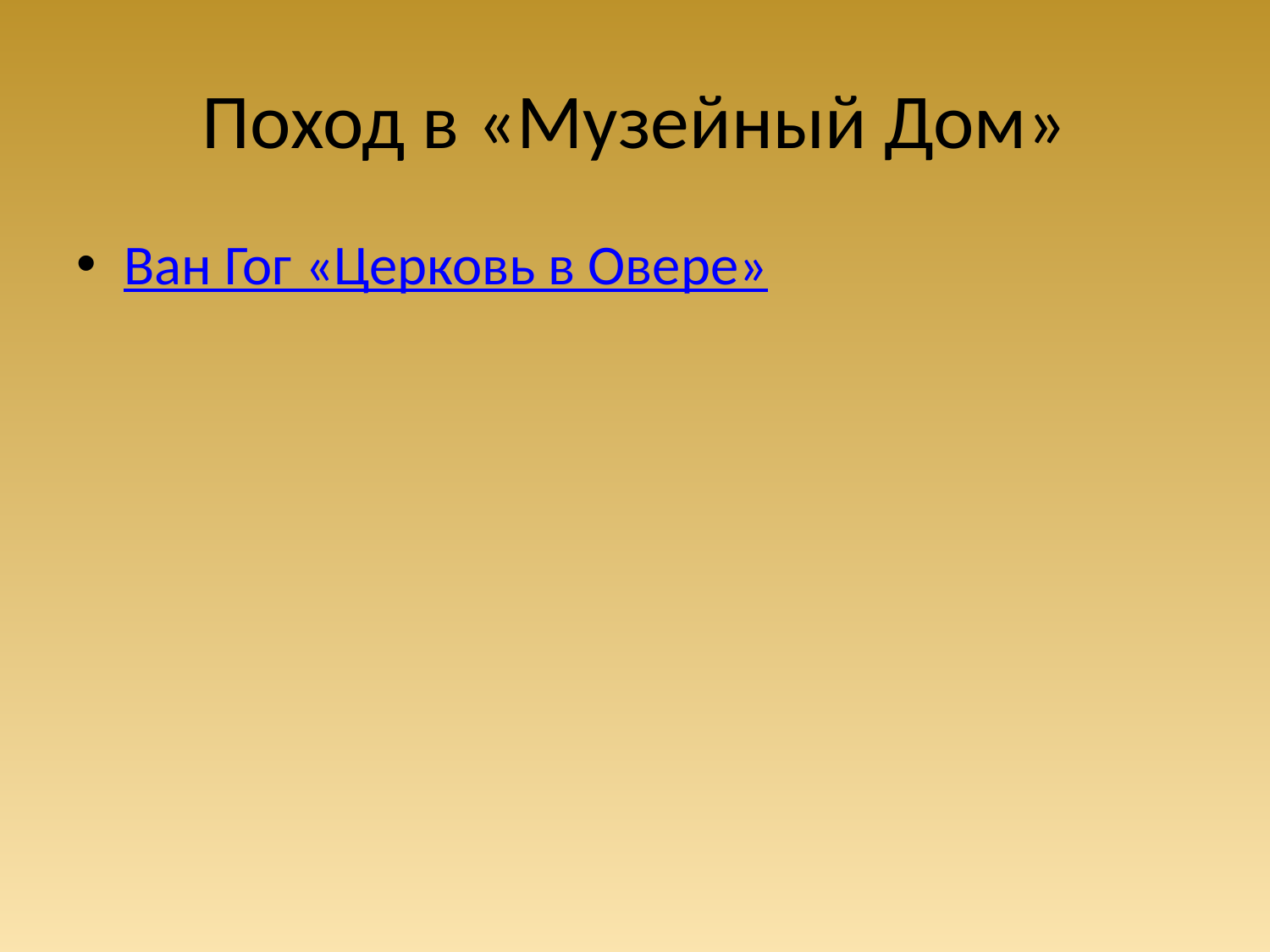

# Поход в «Музейный Дом»
Ван Гог «Церковь в Овере»